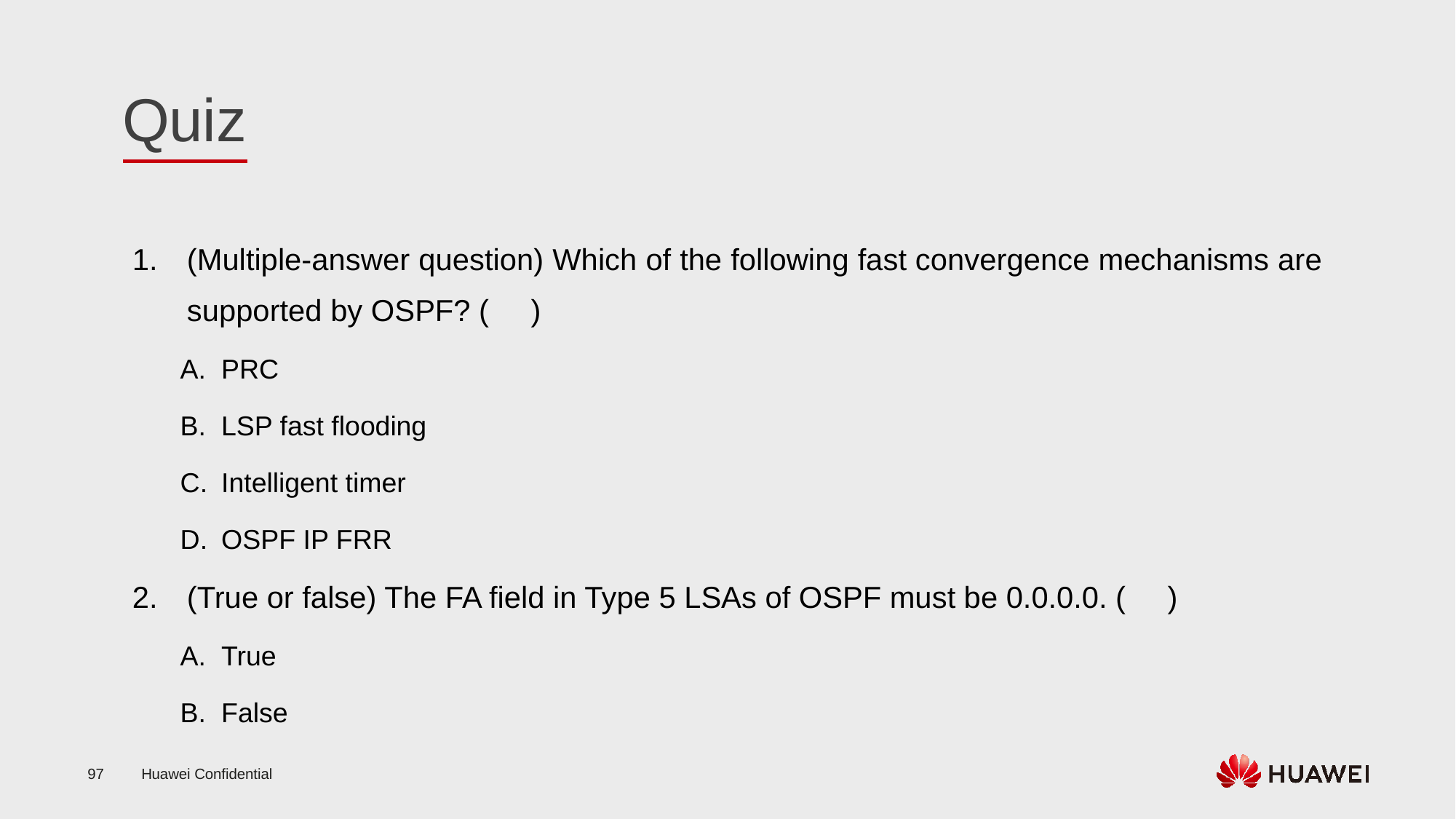

(Multiple-answer question) Which of the following fast convergence mechanisms are supported by OSPF? (     )
PRC
LSP fast flooding
Intelligent timer
OSPF IP FRR
(True or false) The FA field in Type 5 LSAs of OSPF must be 0.0.0.0. (     )
True
False